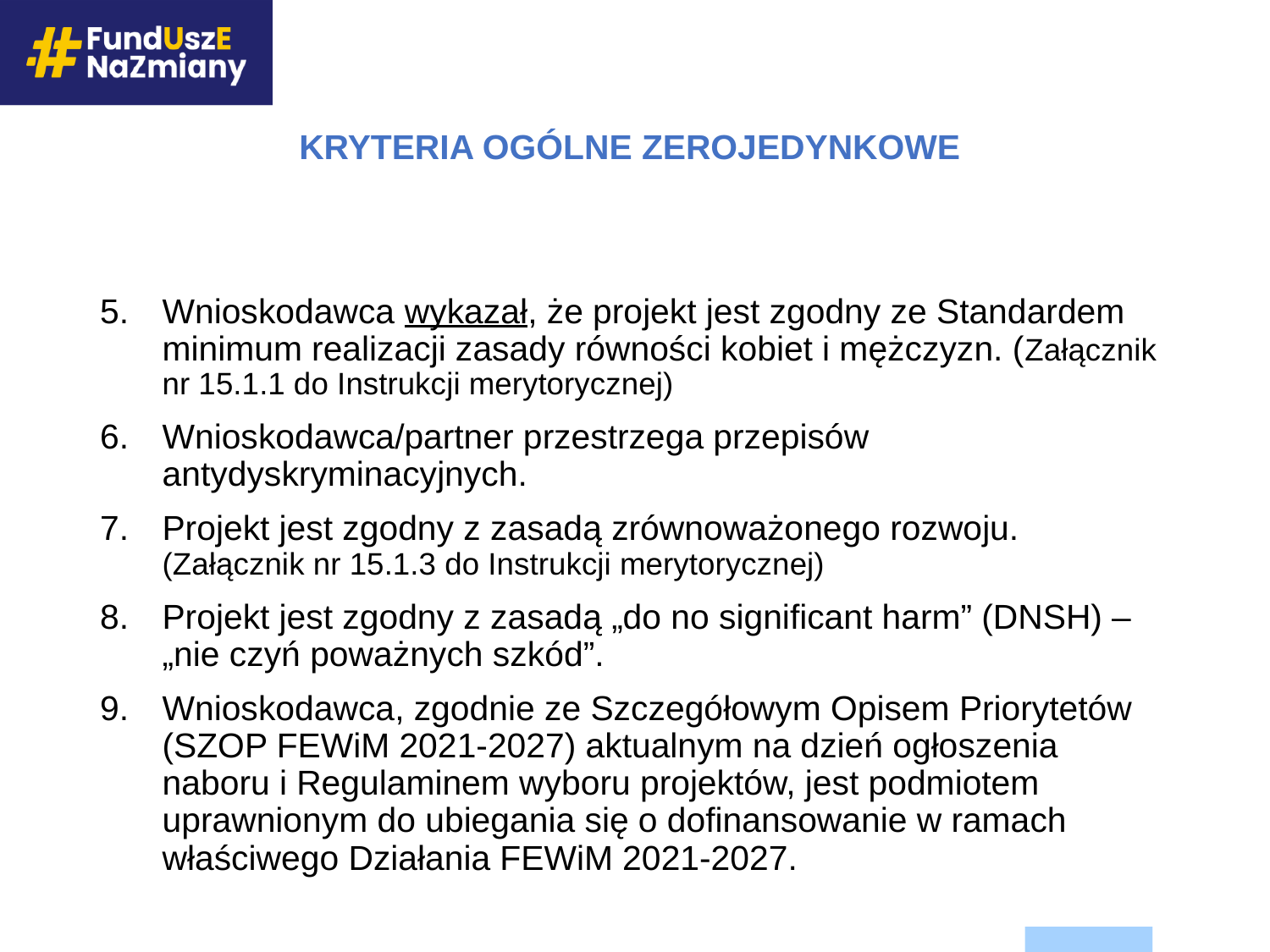

KRYTERIA OGÓLNE ZEROJEDYNKOWE

Wnioskodawca wykazał, że projekt jest zgodny ze Standardem     minimum realizacji zasady równości kobiet i mężczyzn. (Załącznik nr 15.1.1 do Instrukcji merytorycznej)
Wnioskodawca/partner przestrzega przepisów antydyskryminacyjnych.
Projekt jest zgodny z zasadą zrównoważonego rozwoju. (Załącznik nr 15.1.3 do Instrukcji merytorycznej)
Projekt jest zgodny z zasadą „do no significant harm” (DNSH) – „nie czyń poważnych szkód”.
Wnioskodawca, zgodnie ze Szczegółowym Opisem Priorytetów (SZOP FEWiM 2021-2027) aktualnym na dzień ogłoszenia naboru i Regulaminem wyboru projektów, jest podmiotem uprawnionym do ubiegania się o dofinansowanie w ramach właściwego Działania FEWiM 2021-2027.